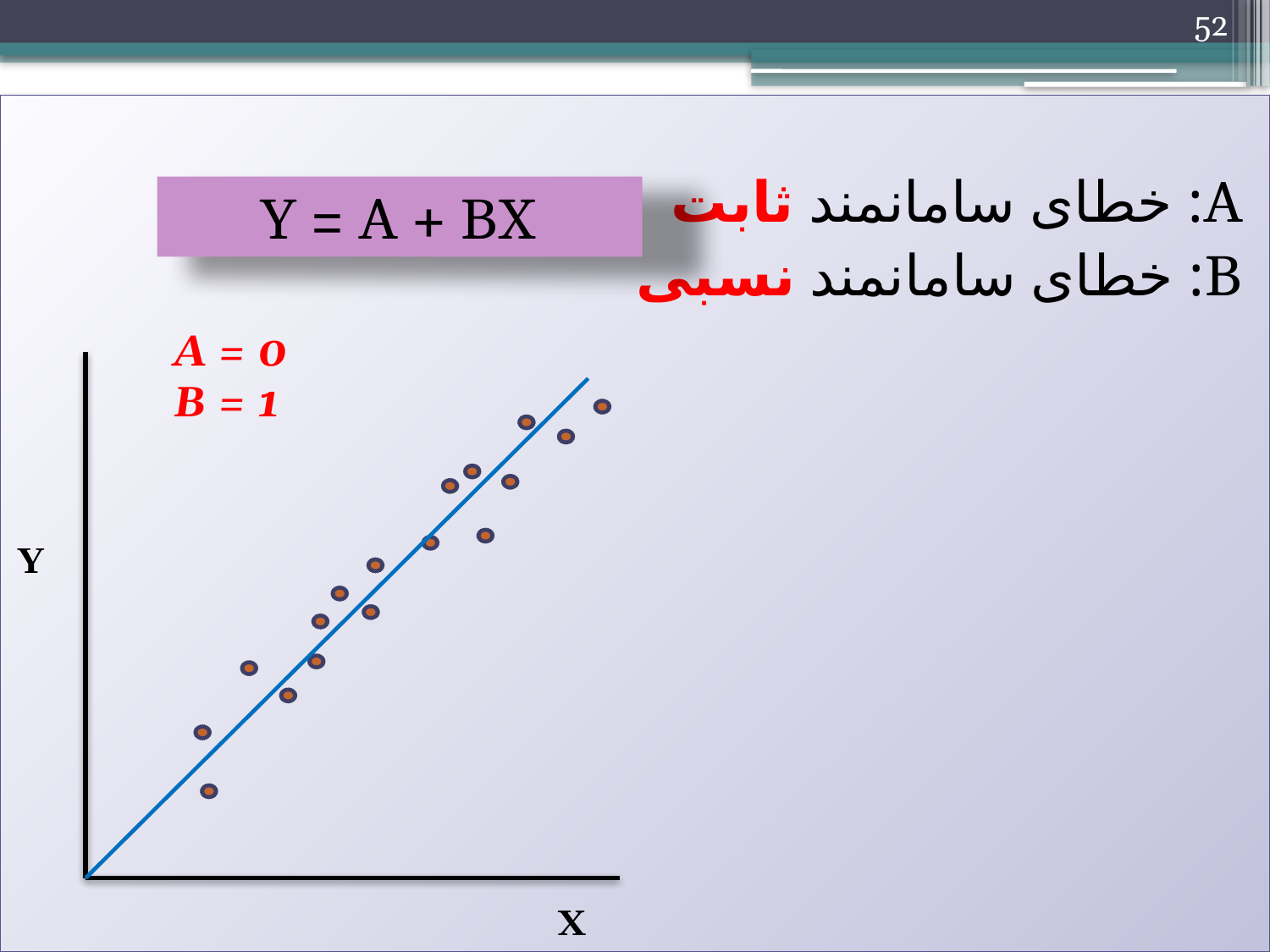

52

A: خطای سامانمند ثابت
B: خطای سامانمند نسبی

Y = A + BX
A = 0
B = 1

Y

X